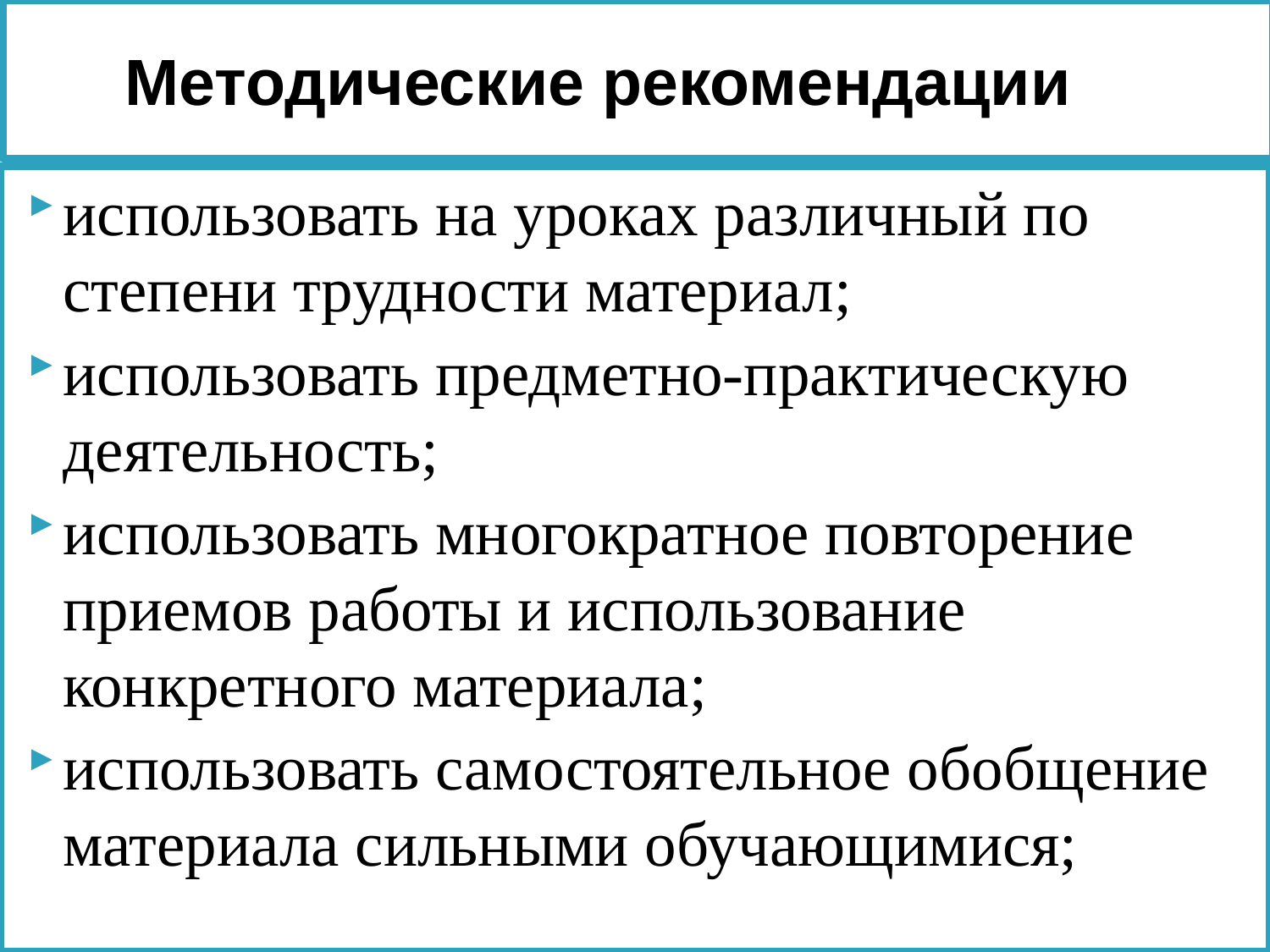

# Методические рекомендации
использовать на уроках различный по степени трудности материал;
использовать предметно-практическую деятельность;
использовать многократное повторение приемов работы и использование конкретного материала;
использовать самостоятельное обобщение материала сильными обучающимися;